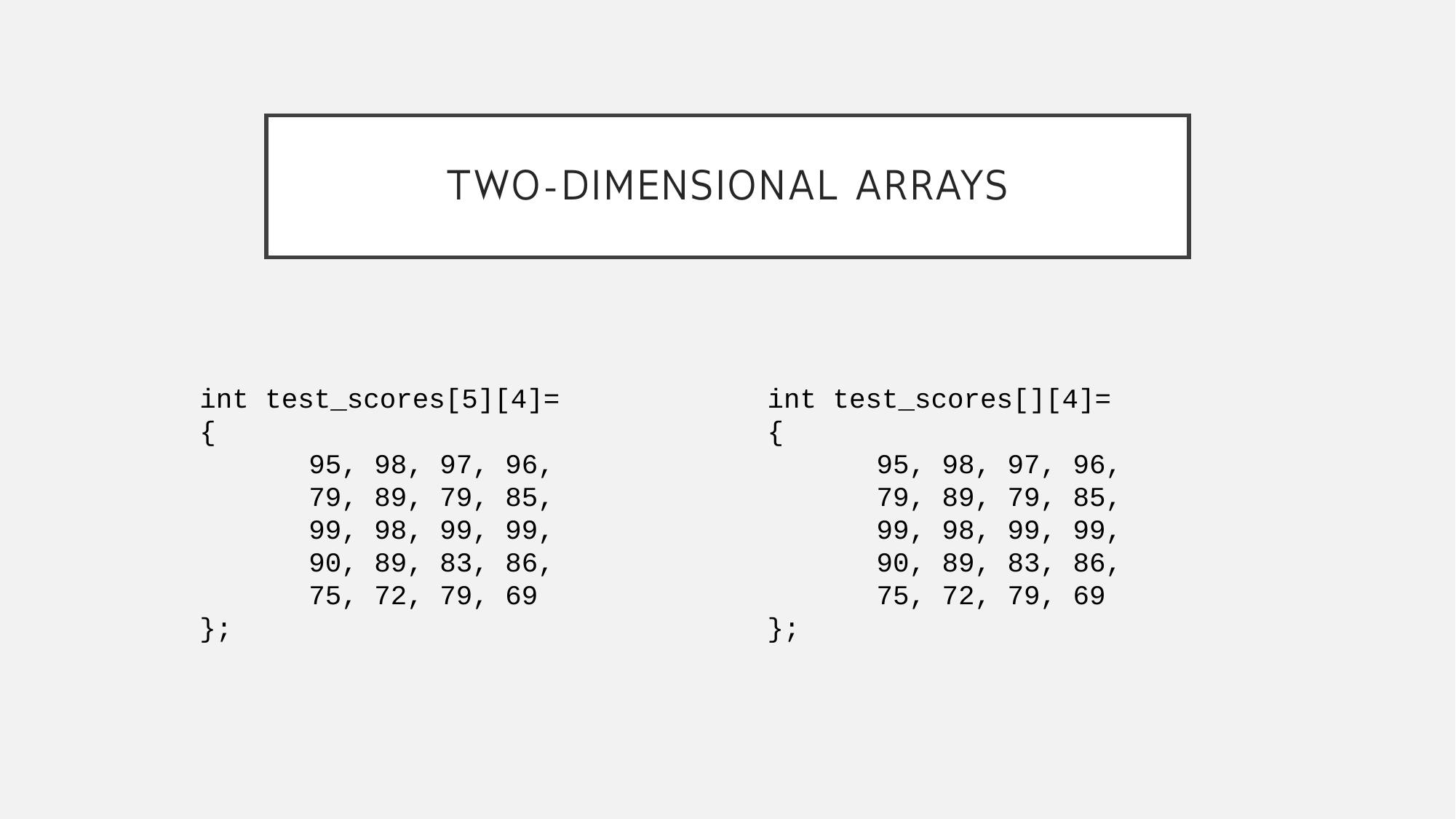

# Two-Dimensional Arrays
int test_scores[5][4]=
{
	95, 98, 97, 96,
	79, 89, 79, 85,
	99, 98, 99, 99,
	90, 89, 83, 86,
	75, 72, 79, 69
};
int test_scores[][4]=
{
	95, 98, 97, 96,
	79, 89, 79, 85,
	99, 98, 99, 99,
	90, 89, 83, 86,
	75, 72, 79, 69
};